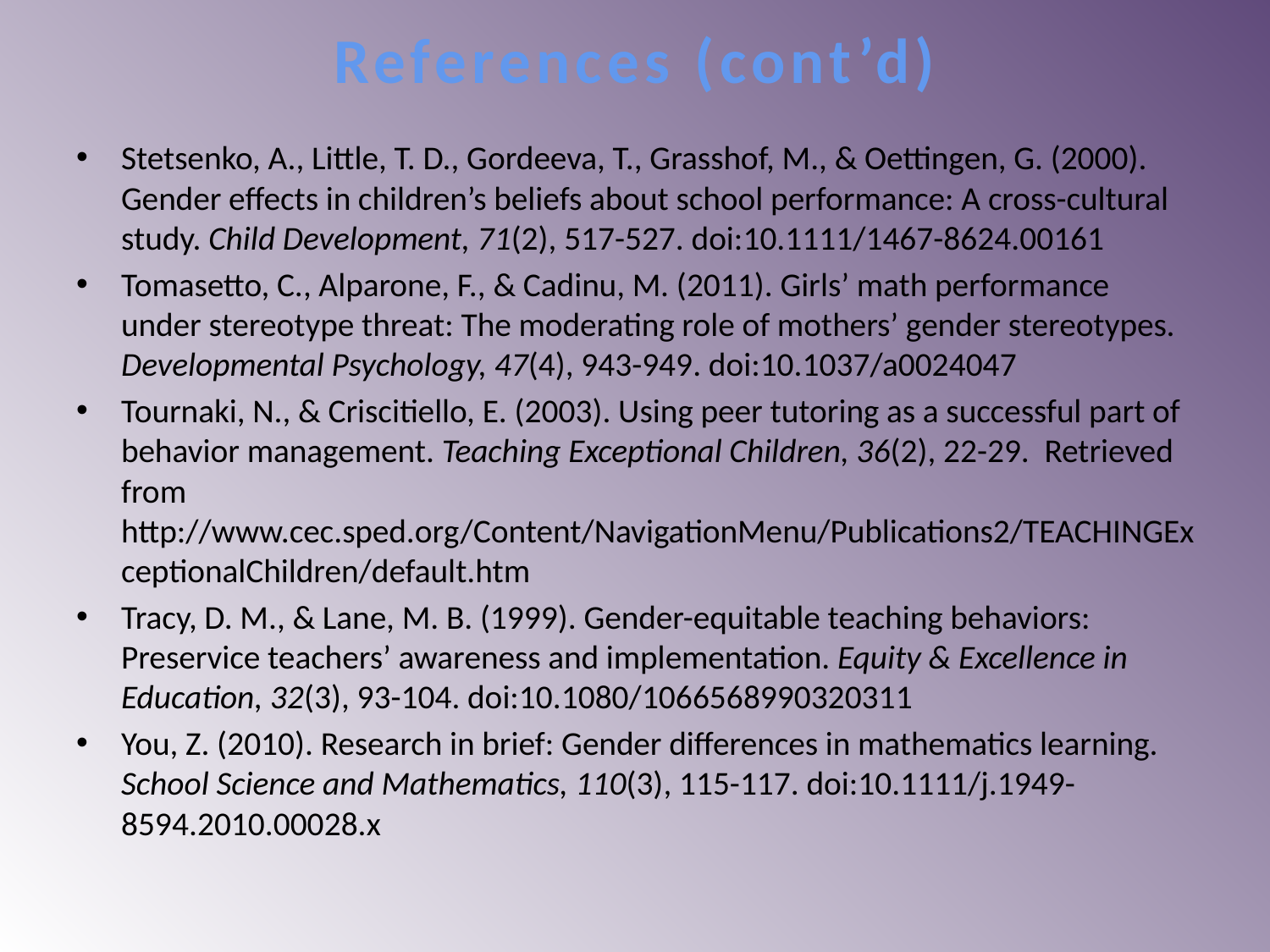

# References (cont’d)
Stetsenko, A., Little, T. D., Gordeeva, T., Grasshof, M., & Oettingen, G. (2000). Gender effects in children’s beliefs about school performance: A cross-cultural study. Child Development, 71(2), 517-527. doi:10.1111/1467-8624.00161
Tomasetto, C., Alparone, F., & Cadinu, M. (2011). Girls’ math performance under stereotype threat: The moderating role of mothers’ gender stereotypes. Developmental Psychology, 47(4), 943-949. doi:10.1037/a0024047
Tournaki, N., & Criscitiello, E. (2003). Using peer tutoring as a successful part of behavior management. Teaching Exceptional Children, 36(2), 22-29.  Retrieved from http://www.cec.sped.org/Content/NavigationMenu/Publications2/TEACHINGExceptionalChildren/default.htm
Tracy, D. M., & Lane, M. B. (1999). Gender-equitable teaching behaviors: Preservice teachers’ awareness and implementation. Equity & Excellence in Education, 32(3), 93-104. doi:10.1080/1066568990320311
You, Z. (2010). Research in brief: Gender differences in mathematics learning. School Science and Mathematics, 110(3), 115-117. doi:10.1111/j.1949-8594.2010.00028.x